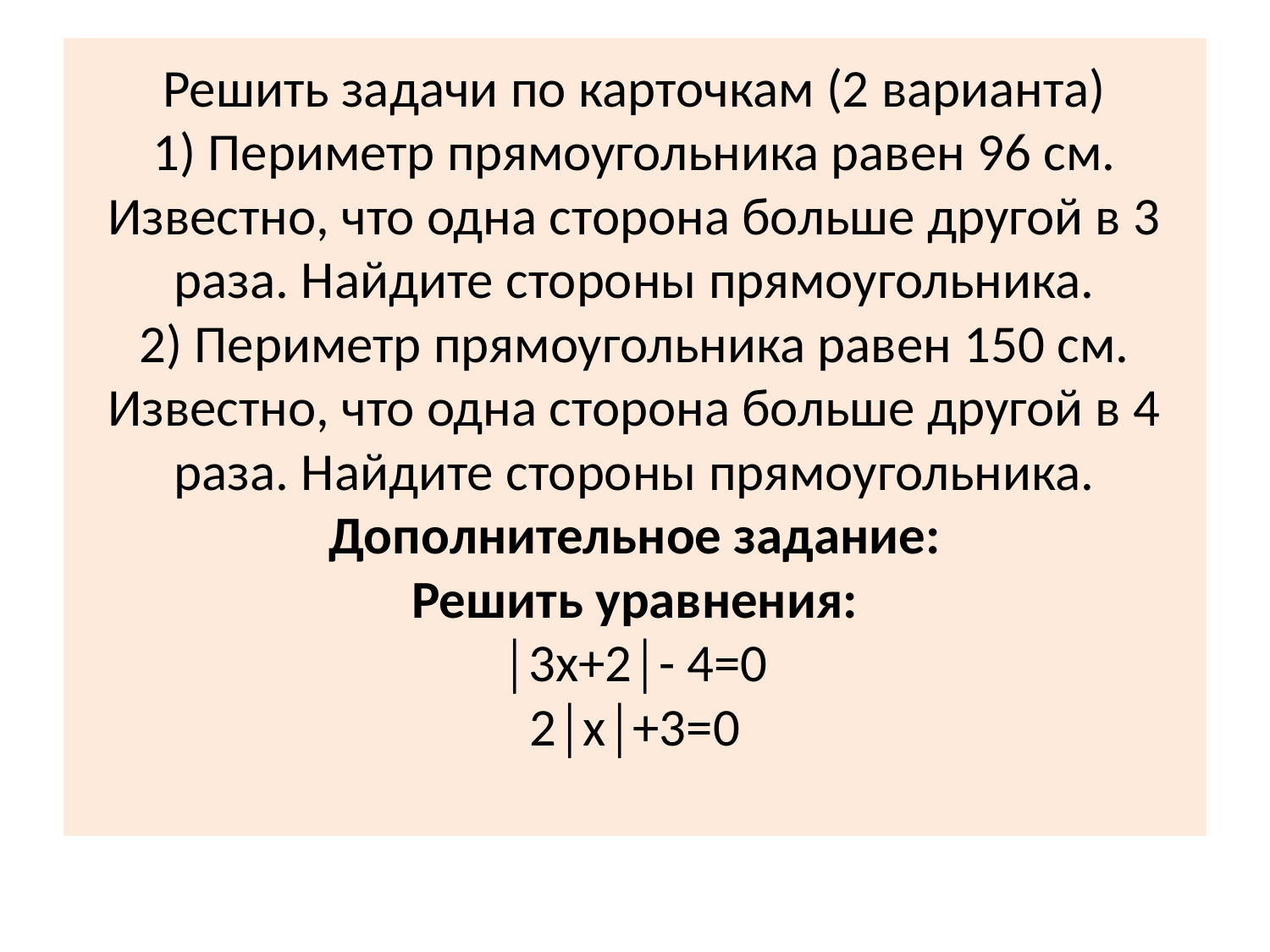

# Решить задачи по карточкам (2 варианта) 1) Периметр прямоугольника равен 96 см. Известно, что одна сторона больше другой в 3 раза. Найдите стороны прямоугольника. 2) Периметр прямоугольника равен 150 см. Известно, что одна сторона больше другой в 4 раза. Найдите стороны прямоугольника. Дополнительное задание: Решить уравнения: │3х+2│- 4=0 2│х│+3=0